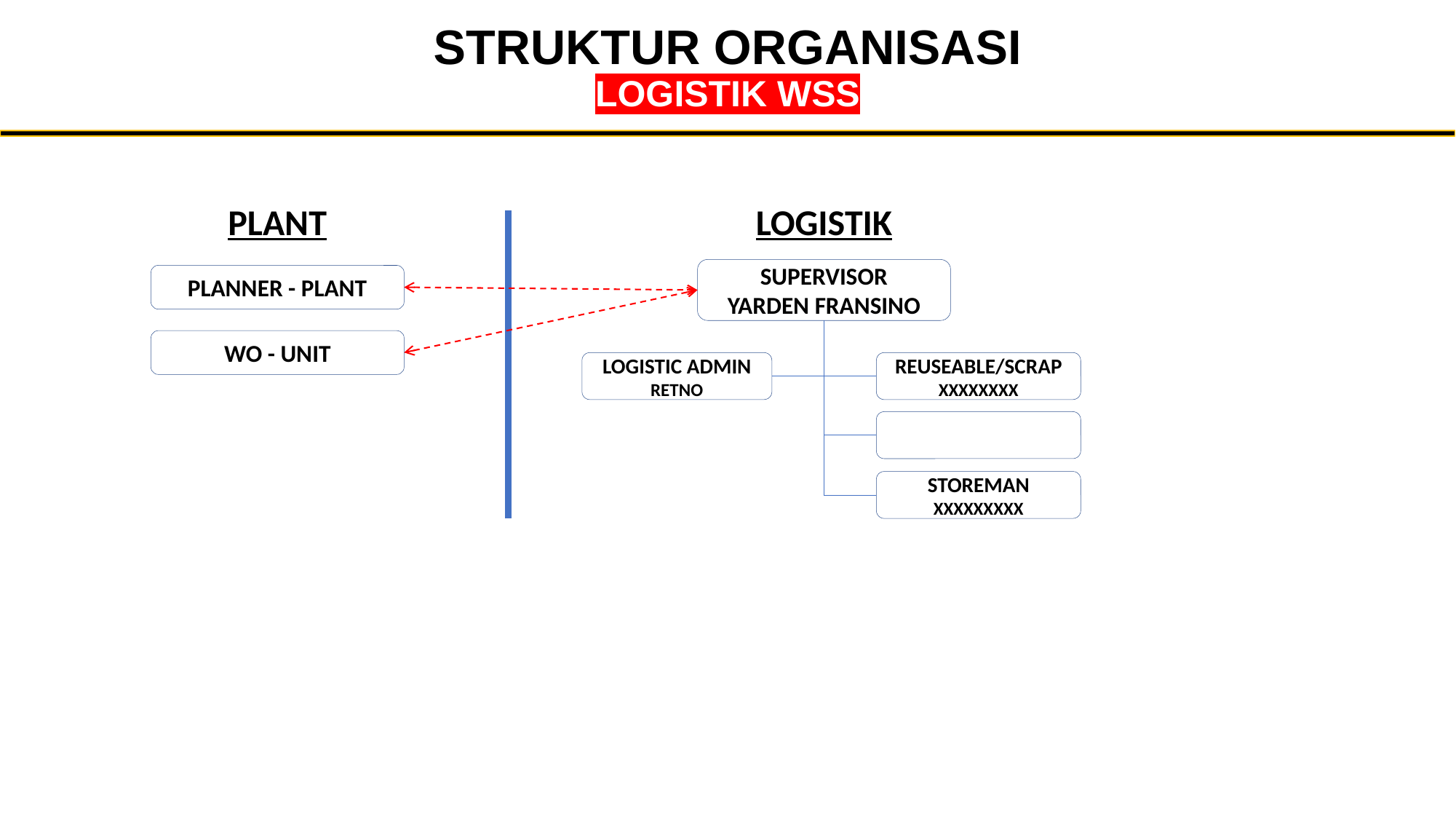

STRUKTUR ORGANISASI
LOGISTIK WSS

LOGISTIK
PLANT
SUPERVISOR
YARDEN FRANSINO
PLANNER - PLANT
WO - UNIT
LOGISTIC ADMIN
RETNO
REUSEABLE/SCRAP
XXXXXXXX

STOREMAN
XXXXXXXXX